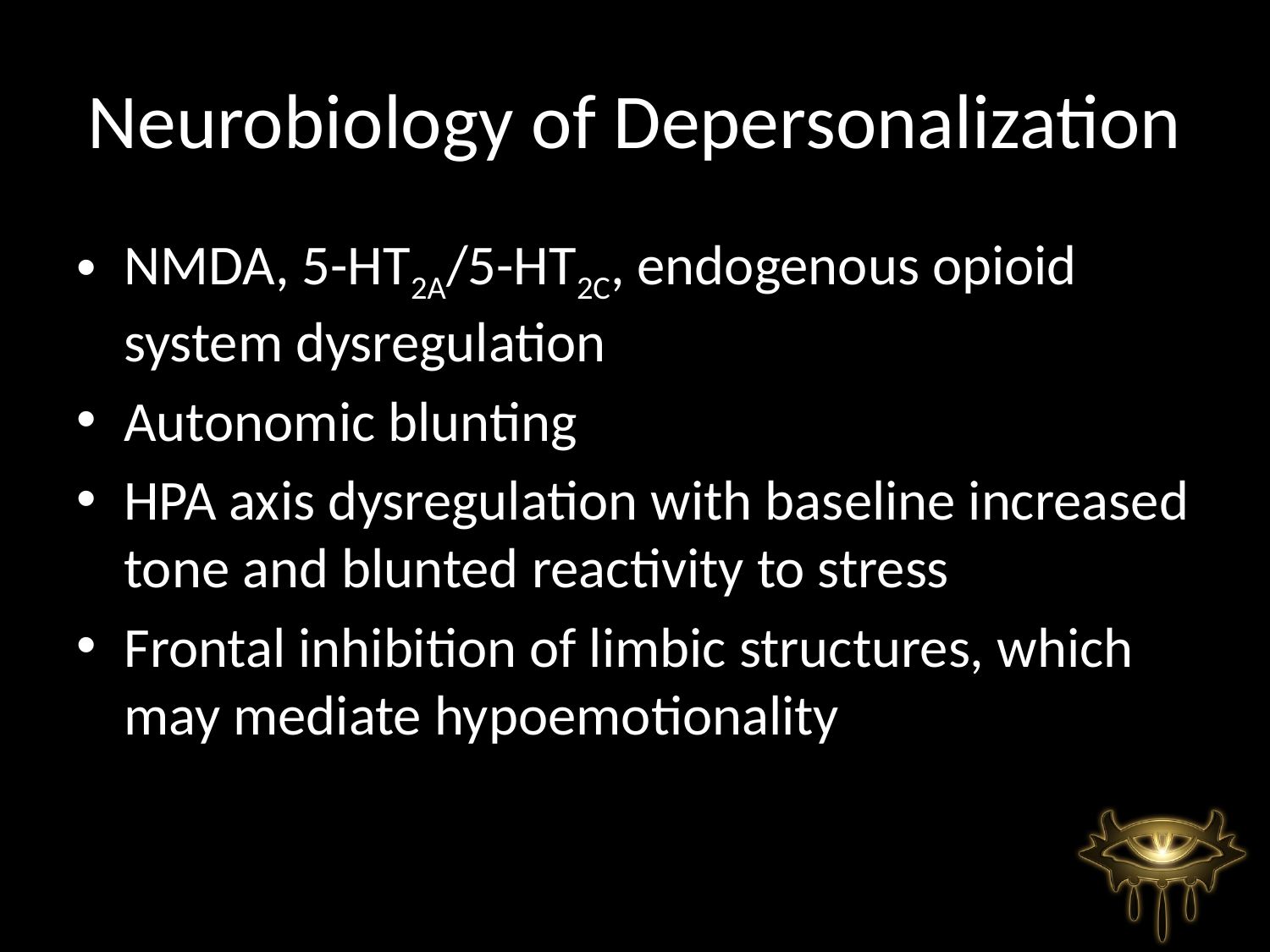

# Neurobiology of Depersonalization
NMDA, 5-HT2A/5-HT2C, endogenous opioid system dysregulation
Autonomic blunting
HPA axis dysregulation with baseline increased tone and blunted reactivity to stress
Frontal inhibition of limbic structures, which may mediate hypoemotionality